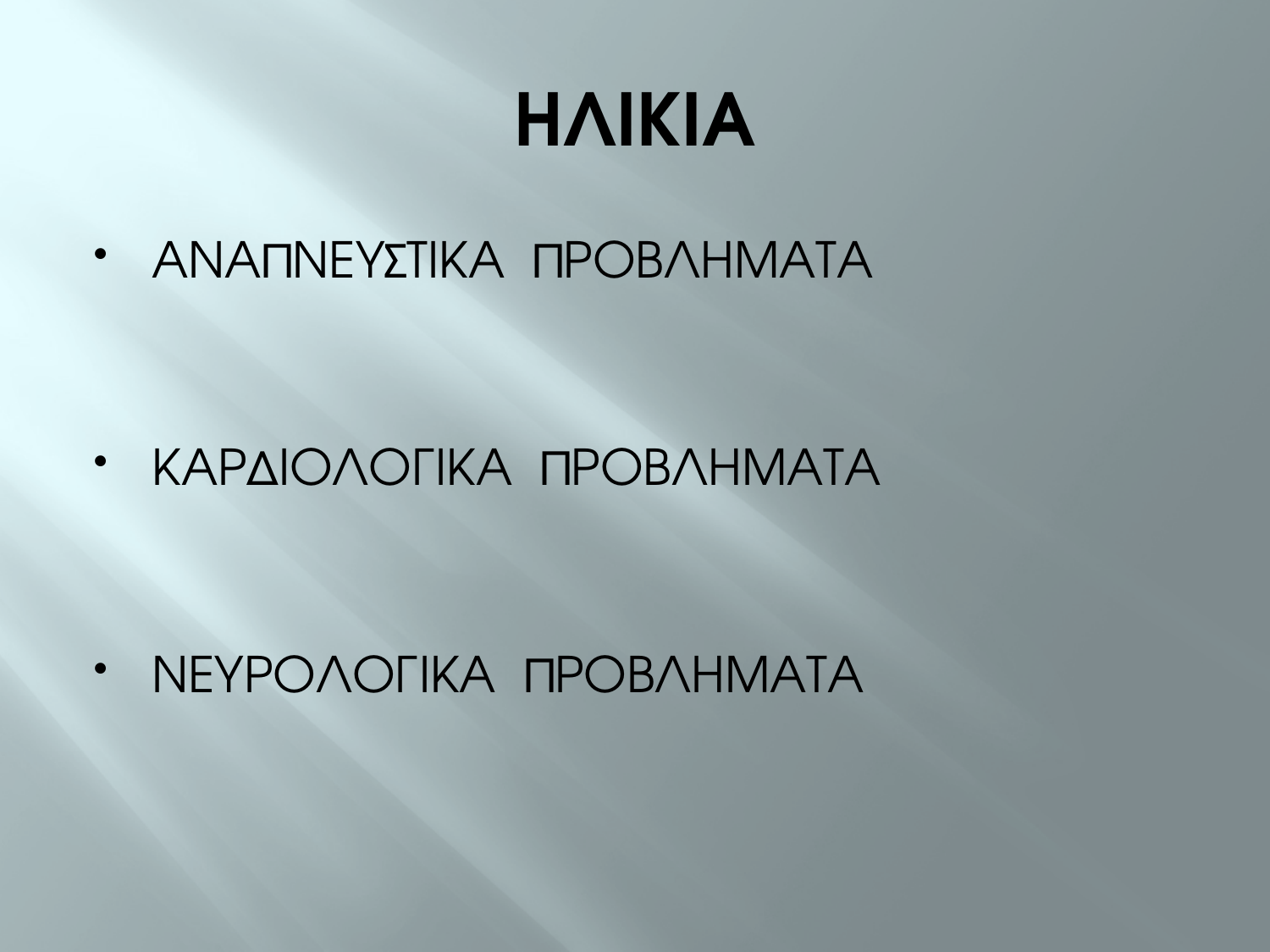

# ΗΛΙΚΙΑ
ΑΝΑΠΝΕΥΣΤΙΚΑ  ΠΡΟΒΛΗΜΑΤΑ

ΚΑΡΔΙΟΛΟΓΙΚΑ  ΠΡΟΒΛΗΜΑΤΑ

ΝΕΥΡΟΛΟΓΙΚΑ  ΠΡΟΒΛΗΜΑΤΑ